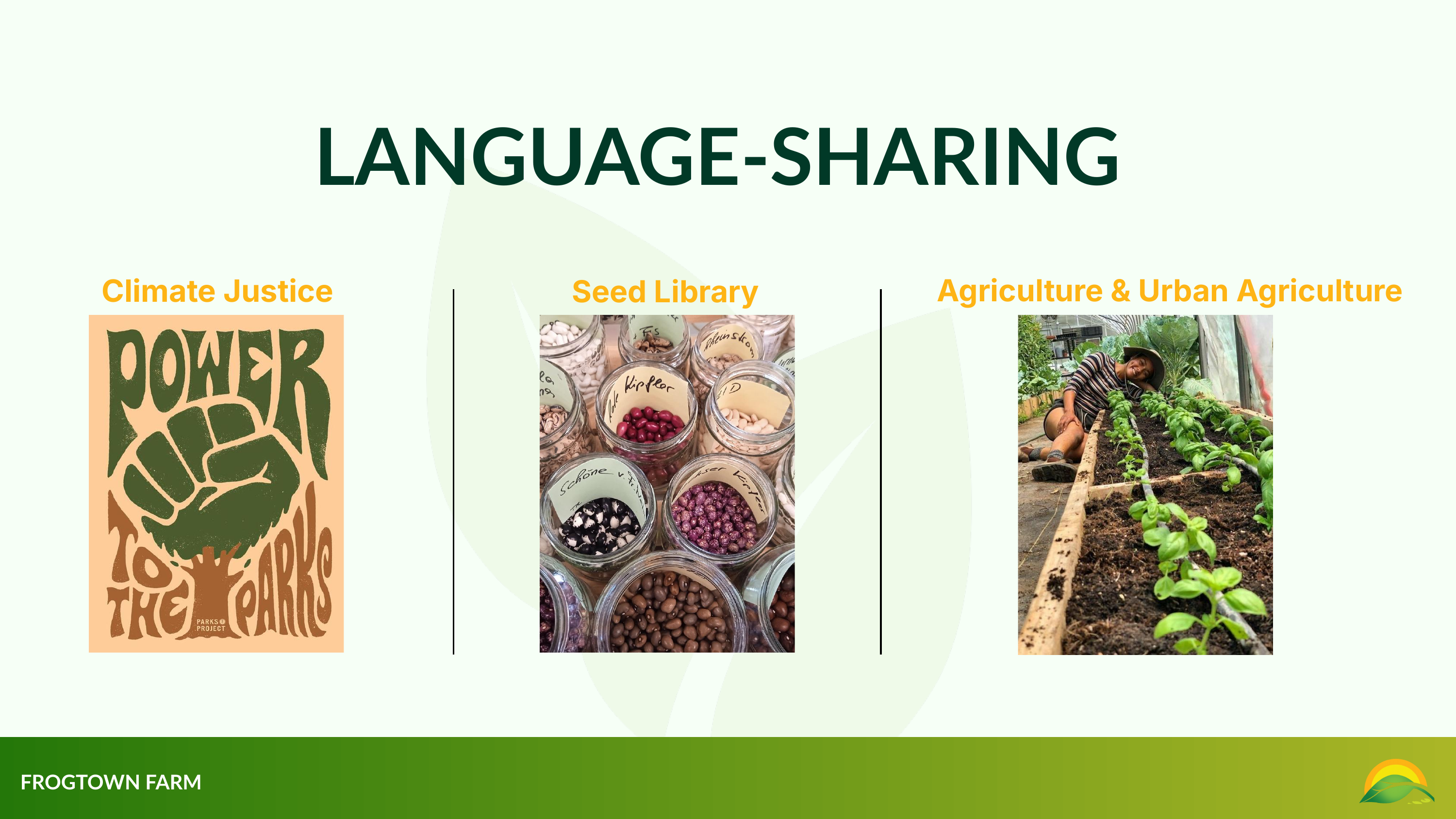

LANGUAGE-SHARING

Climate Justice
Agriculture & Urban Agriculture
Seed Library

FROGTOWN FARM